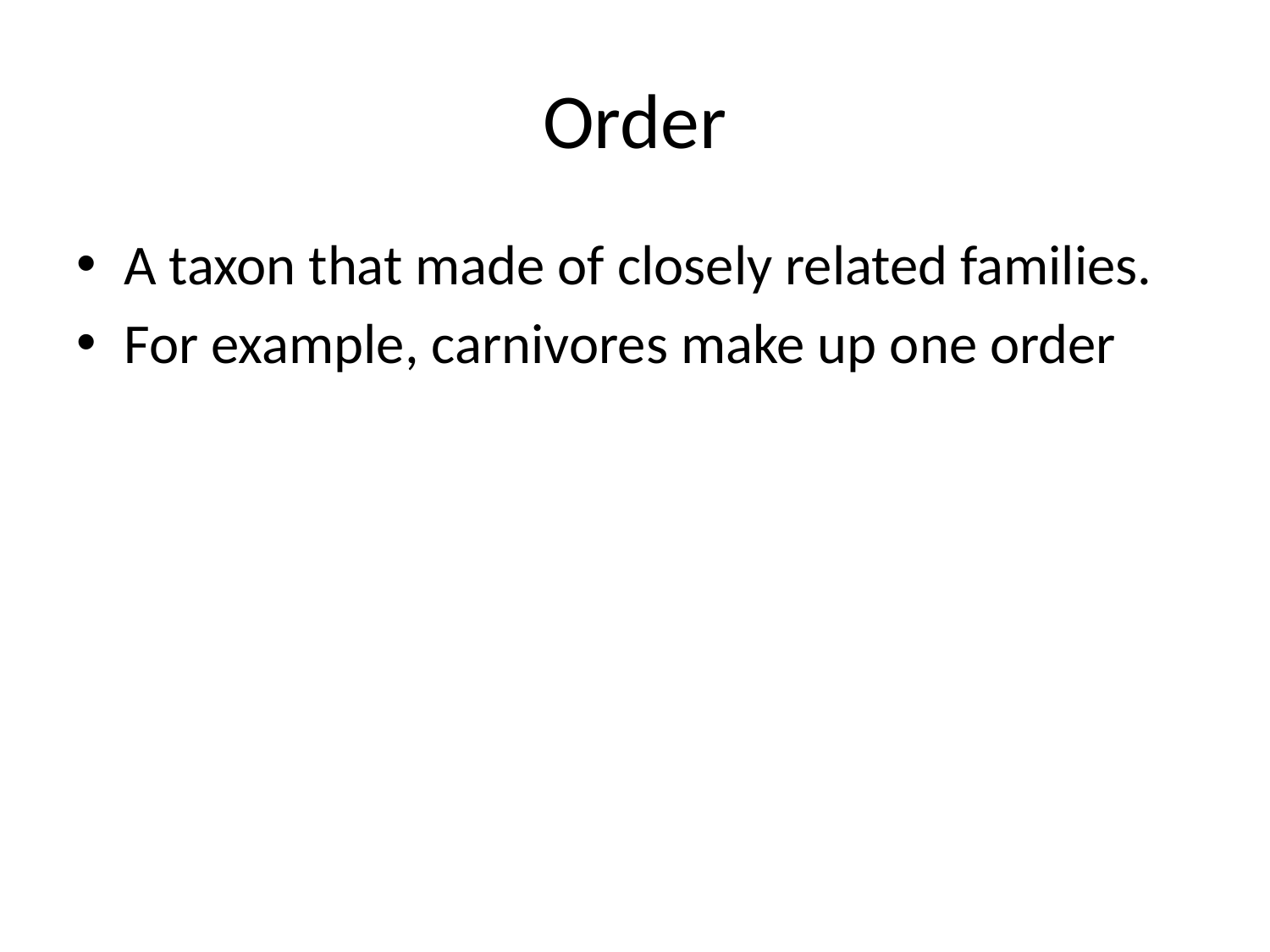

# Order
A taxon that made of closely related families.
For example, carnivores make up one order